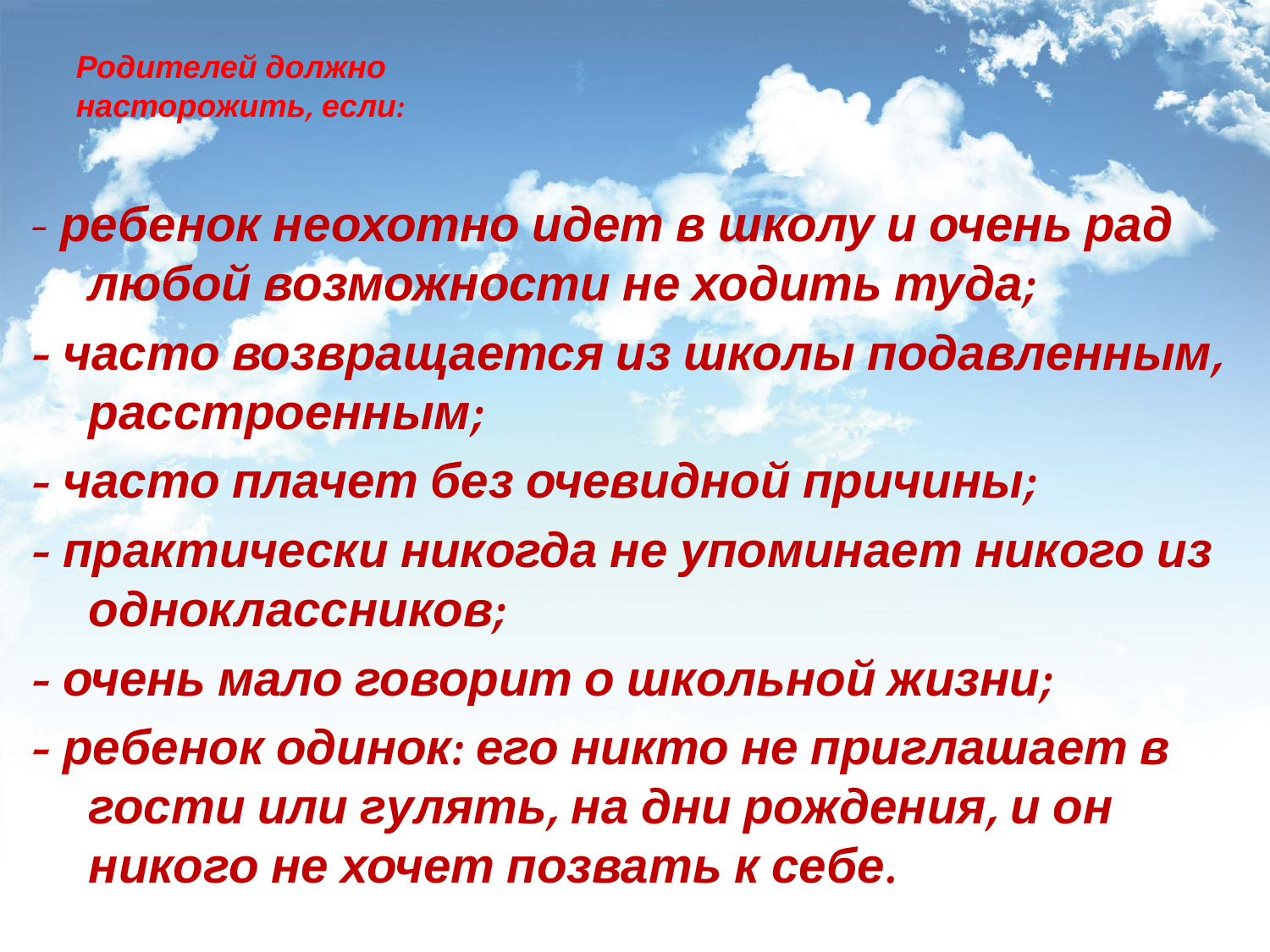

# Родителей должно насторожить, если:
- ребенок неохотно идет в школу и очень рад любой возможности не ходить туда;
- часто возвращается из школы подавленным, расстроенным;
- часто плачет без очевидной причины;
- практически никогда не упоминает никого из одноклассников;
- очень мало говорит о школьной жизни;
- ребенок одинок: его никто не приглашает в гости или гулять, на дни рождения, и он никого не хочет позвать к себе.